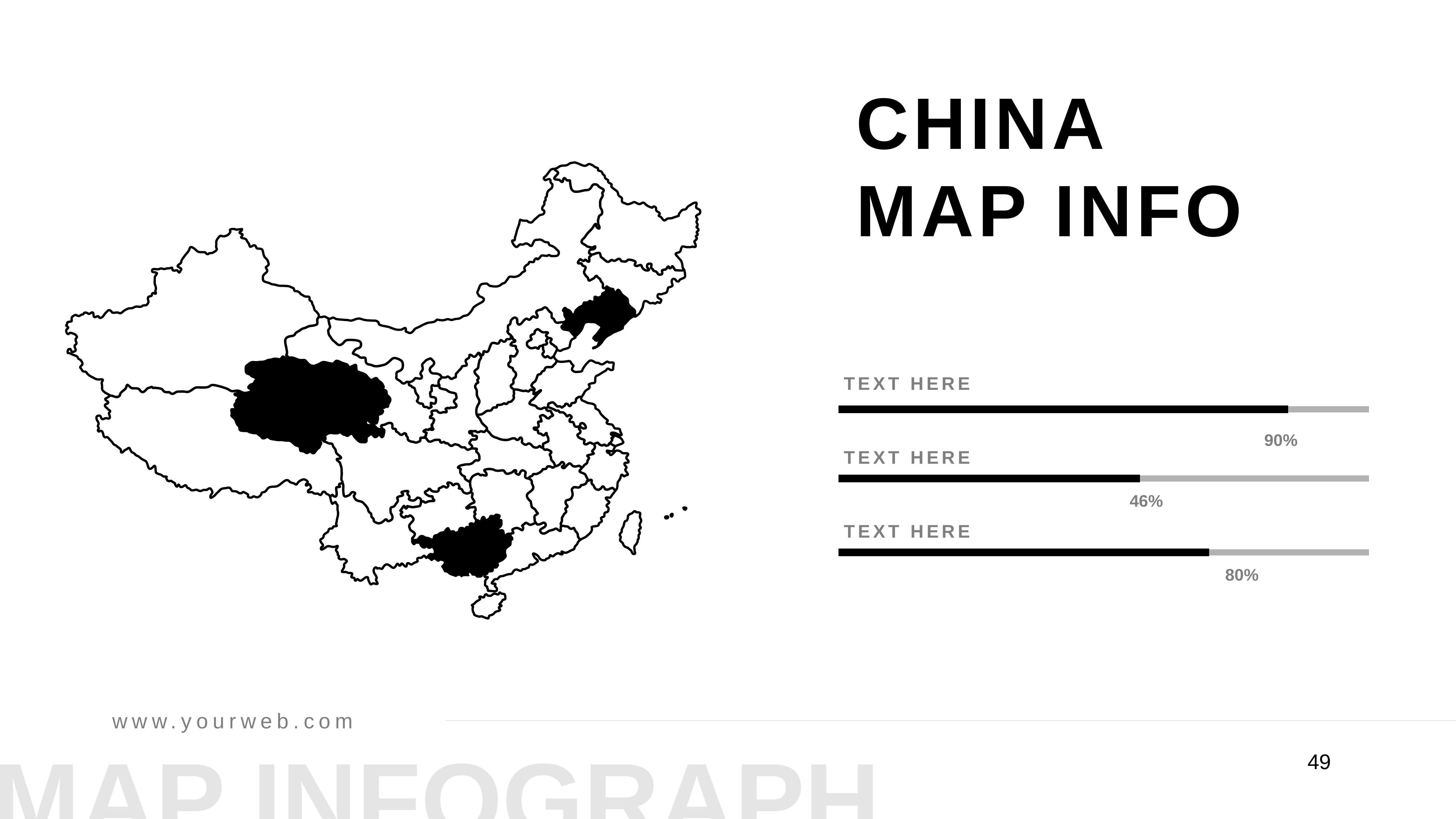

CHINA
MAP INFO

TEXT HERE
90%
TEXT HERE
46%
TEXT HERE
80%
www.yourweb.com
MAP INFOGRAPH